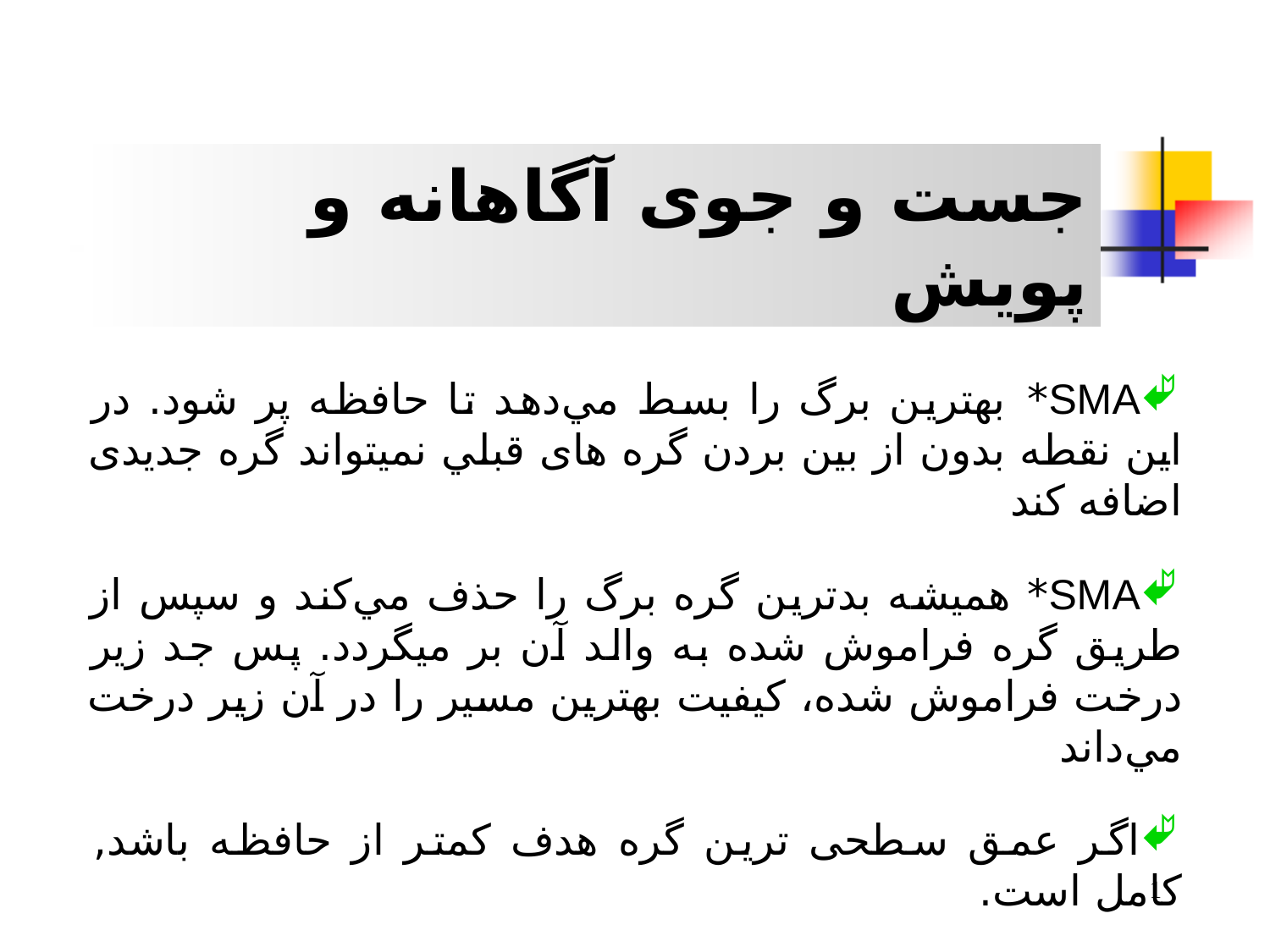

جست و جوی آگاهانه و پویش
جستجوی حافظه محدود ساده SMA*
SMA* بهترين برگ را بسط مي‌دهد تا حافظه پر شود. در اين نقطه بدون از بين بردن گره های قبلي نميتواند گره جديدی اضافه کند
SMA* هميشه بدترين گره برگ را حذف مي‌کند و سپس از طريق گره فراموش شده به والد آن بر ميگردد. پس جد زير درخت فراموش شده، کيفيت بهترين مسير را در آن زير درخت مي‌داند
اگر عمق سطحی ترين گره هدف کمتر از حافظه باشد, کامل است.
 SMA* بهترين الگوريتم همه منظوره برای يافتن راه‌حل بهينه مي‌باشد
1